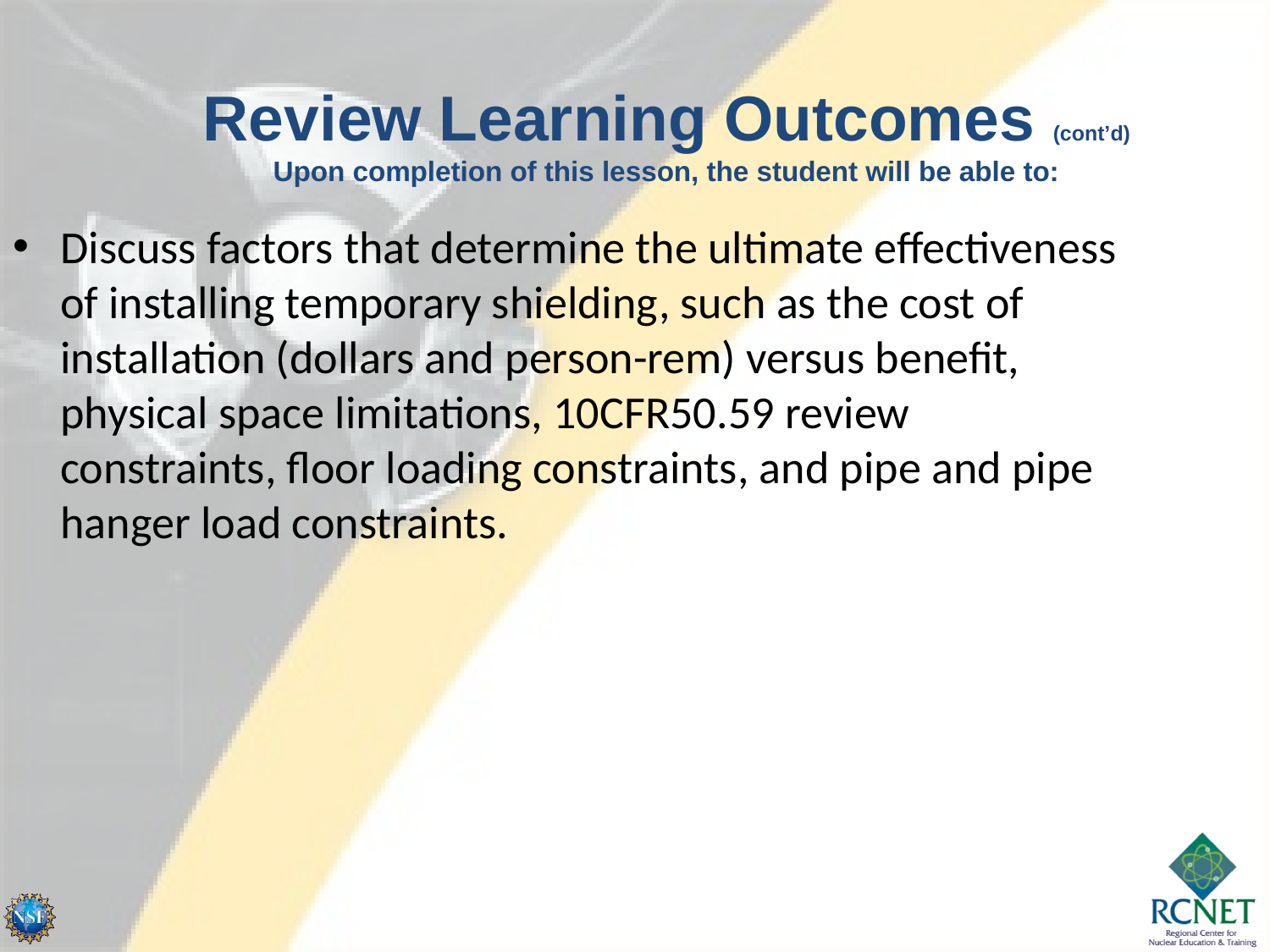

Review Learning Outcomes (cont’d)
Upon completion of this lesson, the student will be able to:
Discuss factors that determine the ultimate effectiveness of installing temporary shielding, such as the cost of installation (dollars and person-rem) versus benefit, physical space limitations, 10CFR50.59 review constraints, floor loading constraints, and pipe and pipe hanger load constraints.